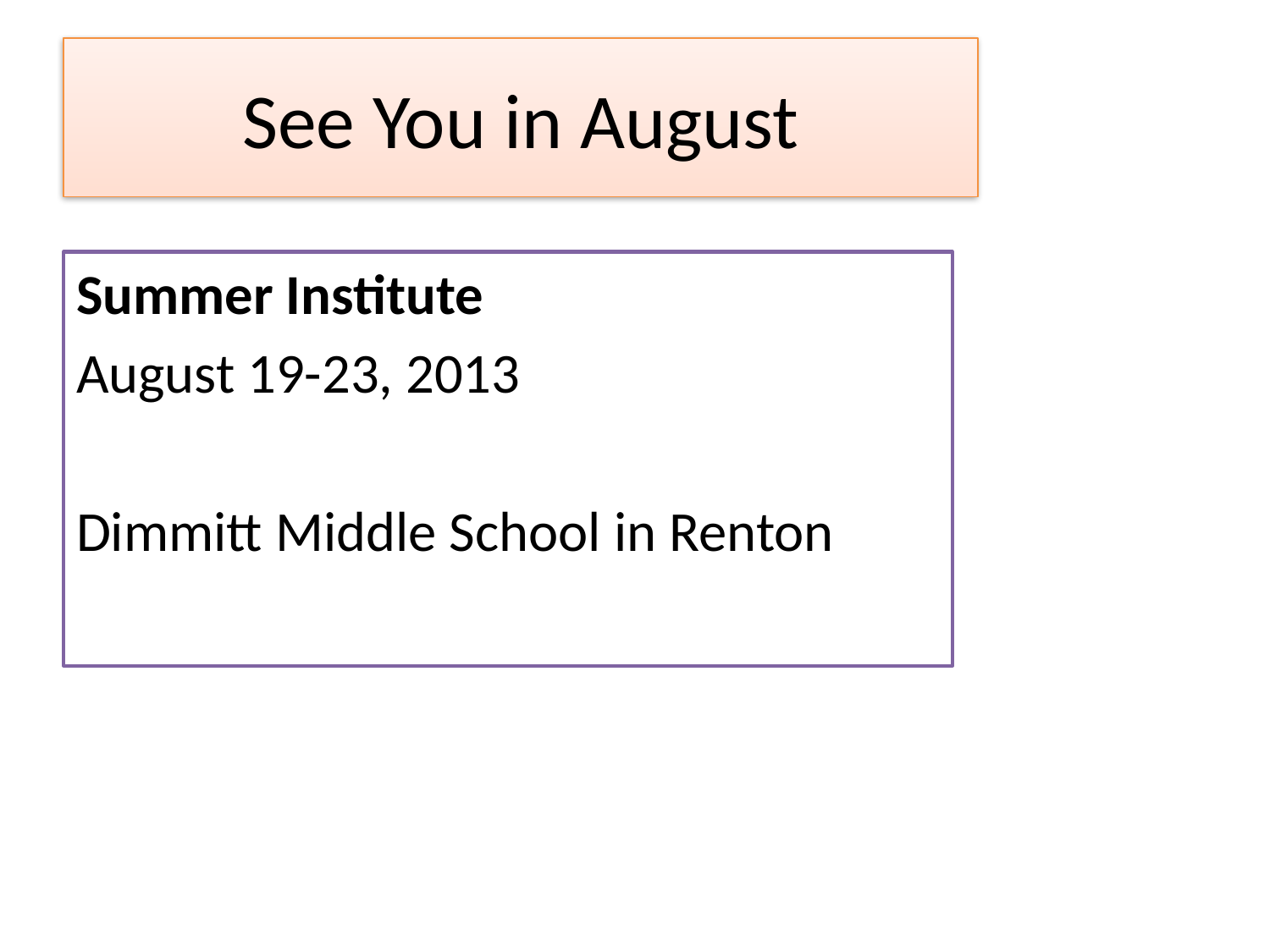

# See You in August
Summer Institute
August 19-23, 2013

Dimmitt Middle School in Renton